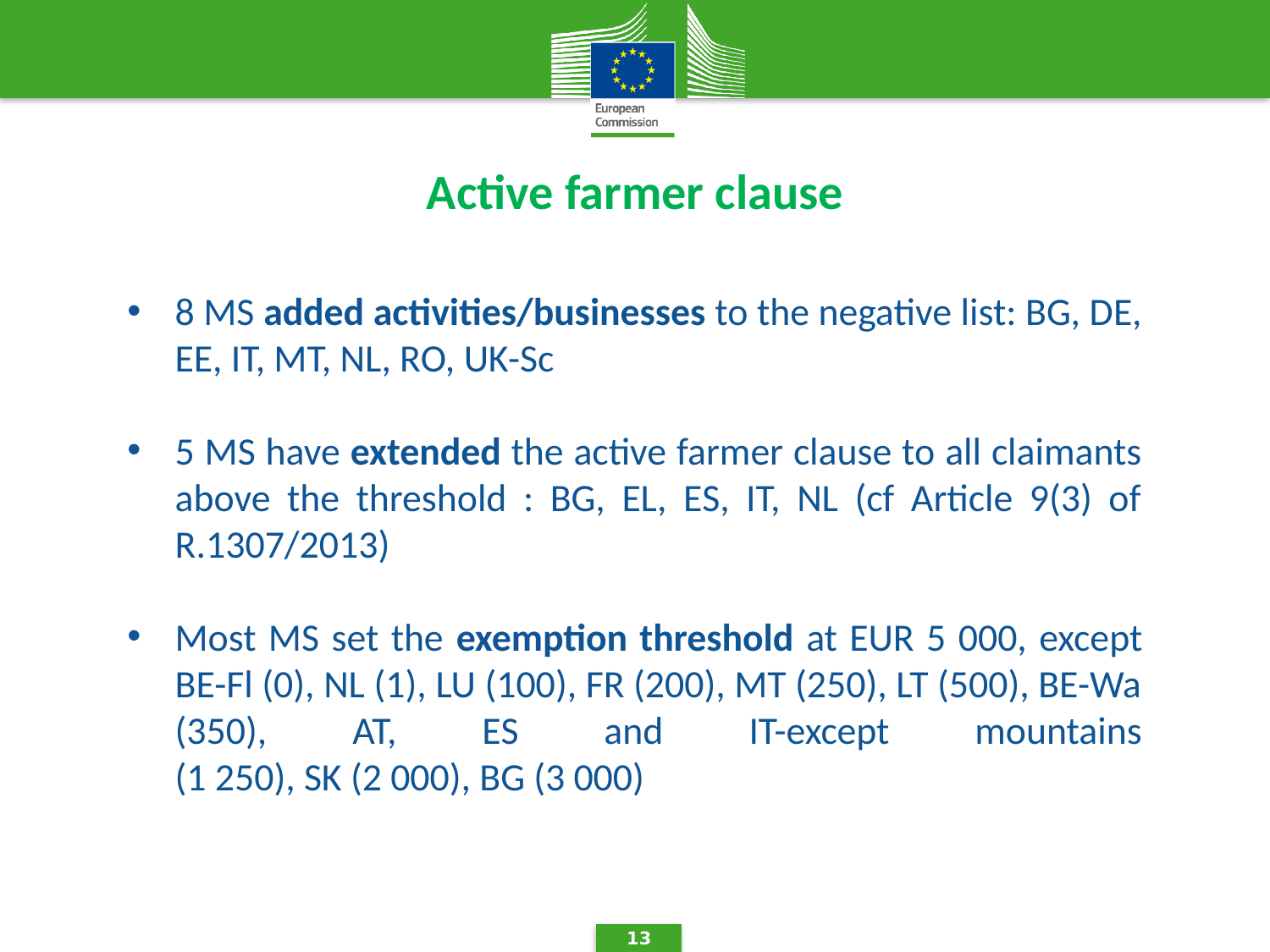

Active farmer clause

8 MS added activities/businesses to the negative list: BG, DE, EE, IT, MT, NL, RO, UK-Sc

5 MS have extended the active farmer clause to all claimants above the threshold : BG, EL, ES, IT, NL (cf Article 9(3) of R.1307/2013)

Most MS set the exemption threshold at EUR 5 000, except BE-Fl (0), NL (1), LU (100), FR (200), MT (250), LT (500), BE-Wa (350), AT, ES and IT-except mountains
(1 250), SK (2 000), BG (3 000)
13